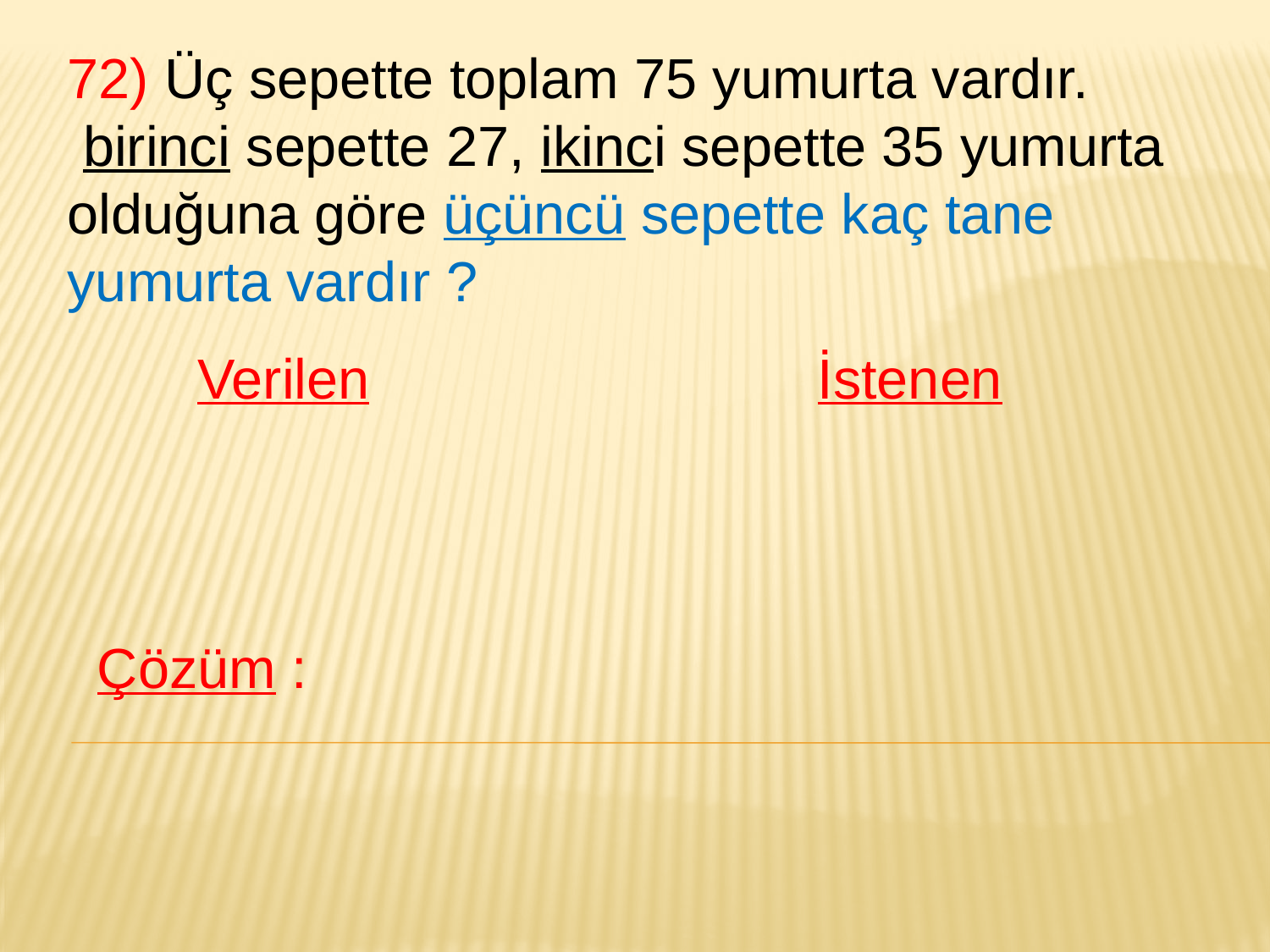

72) Üç sepette toplam 75 yumurta vardır.
 birinci sepette 27, ikinci sepette 35 yumurta olduğuna göre üçüncü sepette kaç tane yumurta vardır ?

Verilen
İstenen
Çözüm :